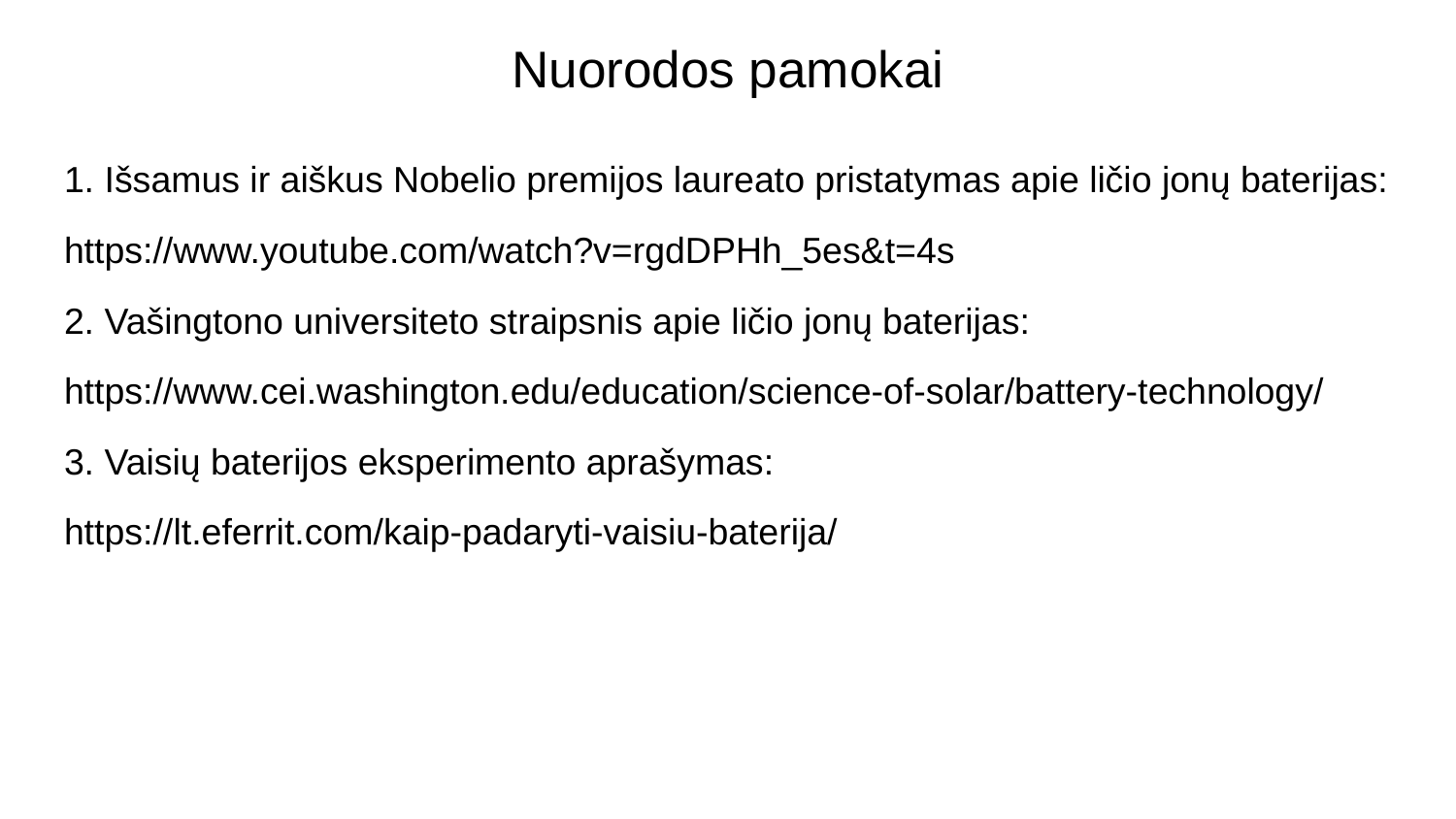

# Nuorodos pamokai
1. Išsamus ir aiškus Nobelio premijos laureato pristatymas apie ličio jonų baterijas:
https://www.youtube.com/watch?v=rgdDPHh_5es&t=4s
2. Vašingtono universiteto straipsnis apie ličio jonų baterijas:
https://www.cei.washington.edu/education/science-of-solar/battery-technology/
3. Vaisių baterijos eksperimento aprašymas:
https://lt.eferrit.com/kaip-padaryti-vaisiu-baterija/